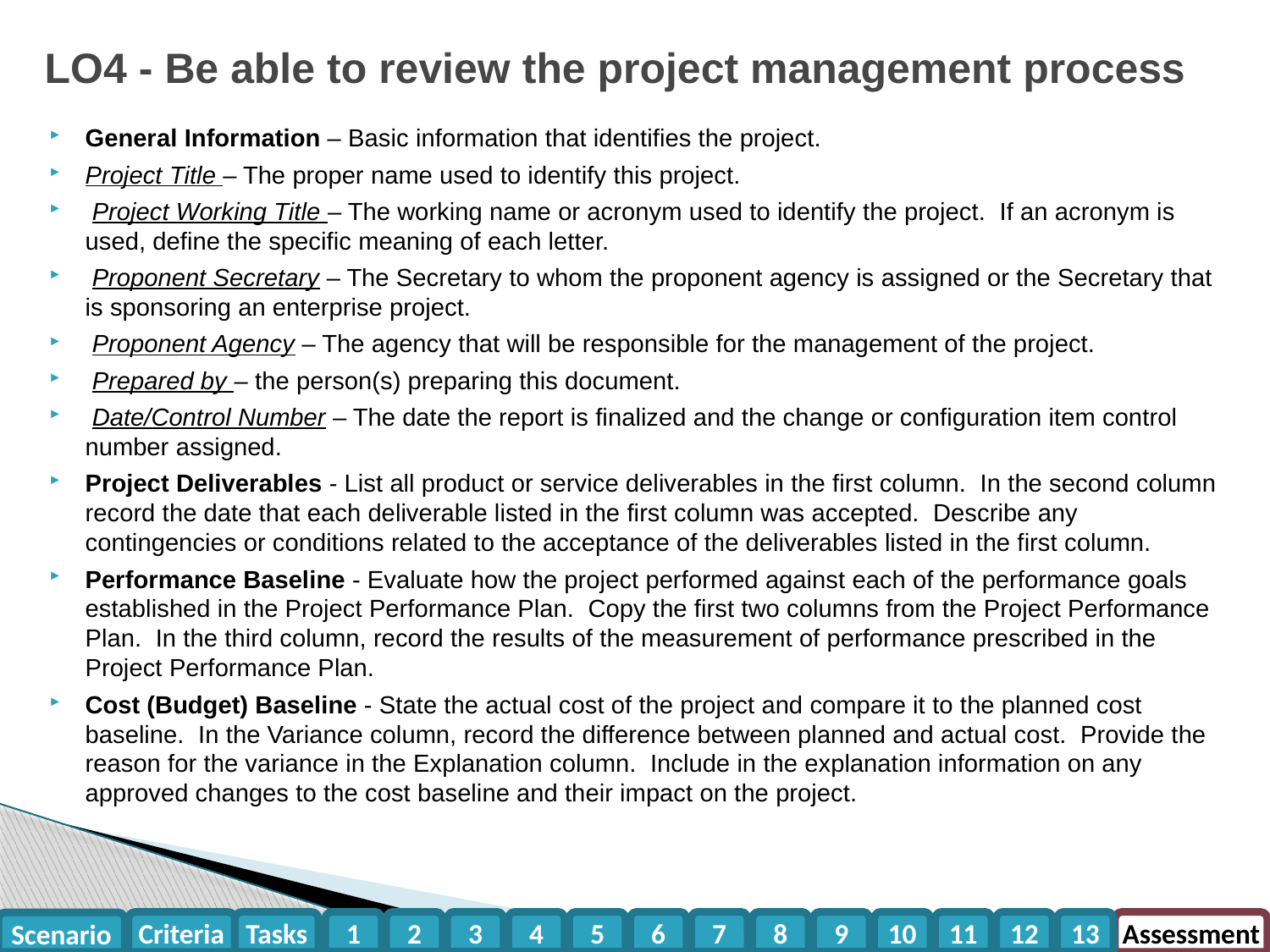

# LO4 - Be able to review the project management process
General Information – Basic information that identifies the project.
Project Title – The proper name used to identify this project.
 Project Working Title – The working name or acronym used to identify the project.  If an acronym is used, define the specific meaning of each letter.
 Proponent Secretary – The Secretary to whom the proponent agency is assigned or the Secretary that is sponsoring an enterprise project.
 Proponent Agency – The agency that will be responsible for the management of the project.
 Prepared by – the person(s) preparing this document.
 Date/Control Number – The date the report is finalized and the change or configuration item control number assigned.
Project Deliverables - List all product or service deliverables in the first column.  In the second column record the date that each deliverable listed in the first column was accepted.  Describe any contingencies or conditions related to the acceptance of the deliverables listed in the first column.
Performance Baseline - Evaluate how the project performed against each of the performance goals established in the Project Performance Plan.  Copy the first two columns from the Project Performance Plan.  In the third column, record the results of the measurement of performance prescribed in the Project Performance Plan.
Cost (Budget) Baseline - State the actual cost of the project and compare it to the planned cost baseline.  In the Variance column, record the difference between planned and actual cost.  Provide the reason for the variance in the Explanation column.  Include in the explanation information on any approved changes to the cost baseline and their impact on the project.